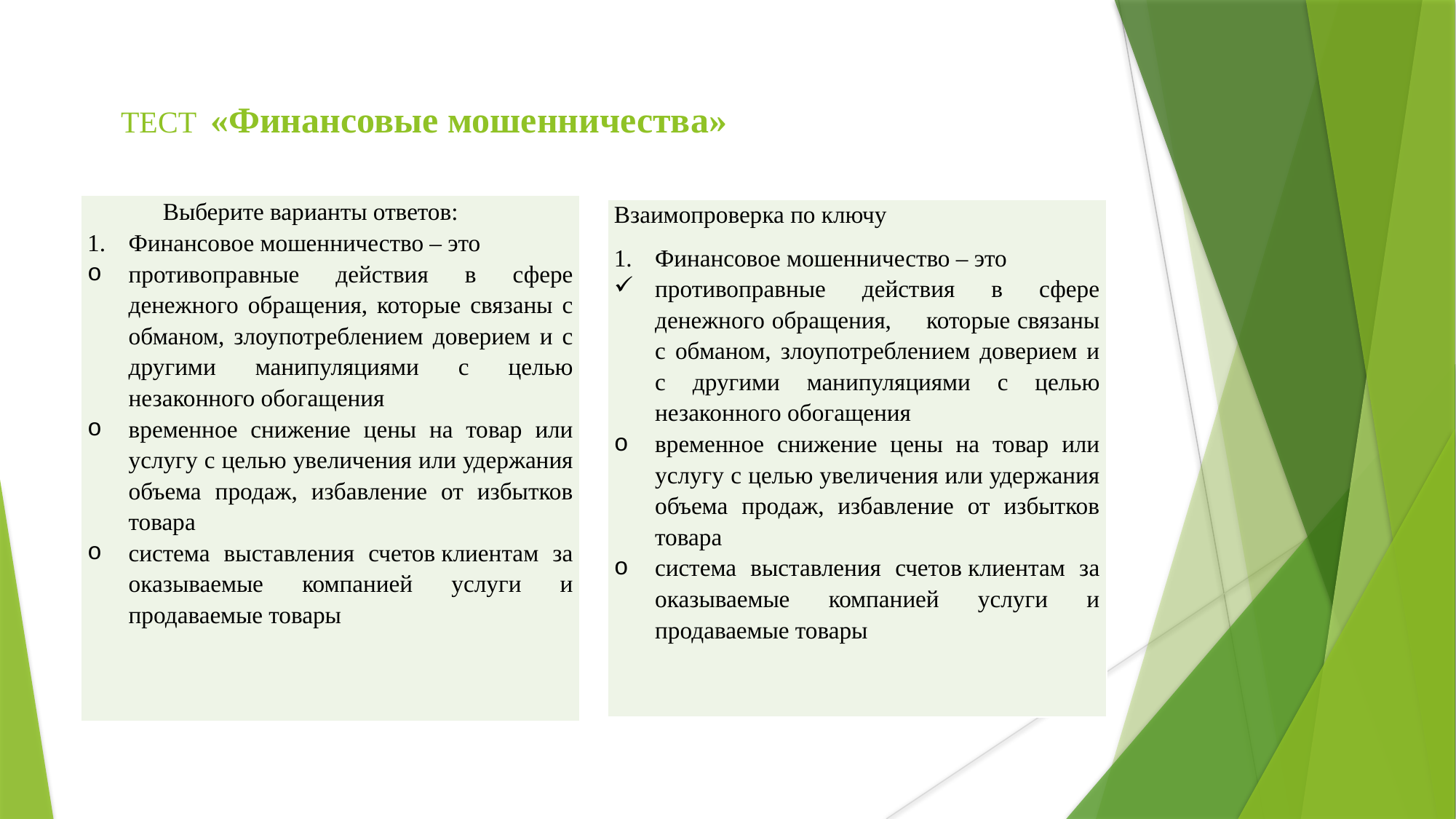

# ТЕСТ «Финансовые мошенничества»
| Выберите варианты ответов: Финансовое мошенничество – это противоправные действия в сфере денежного обращения, которые связаны с обманом, злоупотреблением доверием и с другими манипуляциями с целью незаконного обогащения временное снижение цены на товар или услугу с целью увеличения или удержания объема продаж, избавление от избытков товара система выставления счетов клиентам за оказываемые компанией услуги и продаваемые товары |
| --- |
| Взаимопроверка по ключу Финансовое мошенничество – это противоправные действия в сфере денежного обращения, которые связаны с обманом, злоупотреблением доверием и с другими манипуляциями с целью незаконного обогащения временное снижение цены на товар или услугу с целью увеличения или удержания объема продаж, избавление от избытков товара система выставления счетов клиентам за оказываемые компанией услуги и продаваемые товары |
| --- |